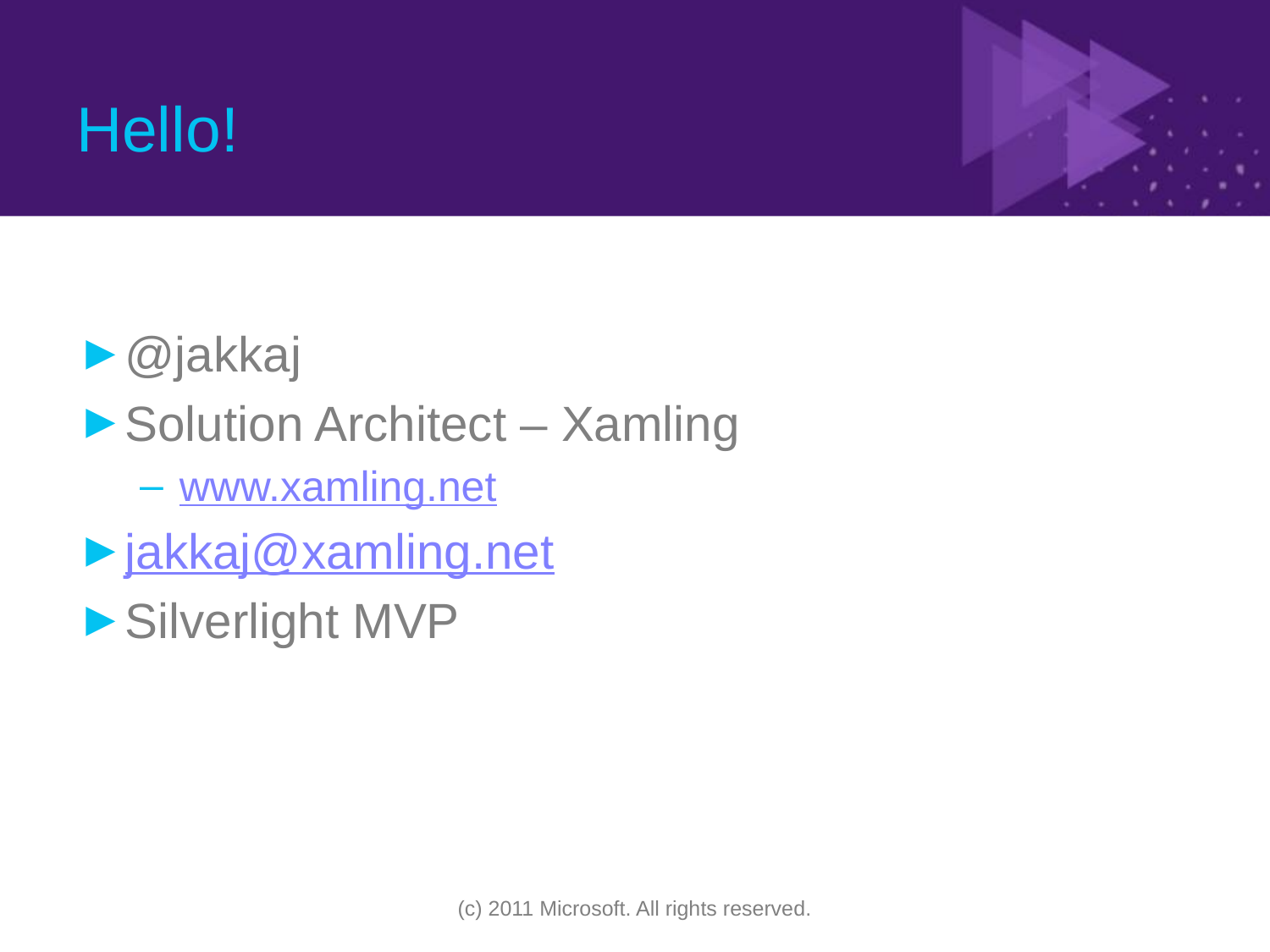

# Hello!
@jakkaj
Solution Architect – Xamling
www.xamling.net
jakkaj@xamling.net
Silverlight MVP

(c) 2011 Microsoft. All rights reserved.